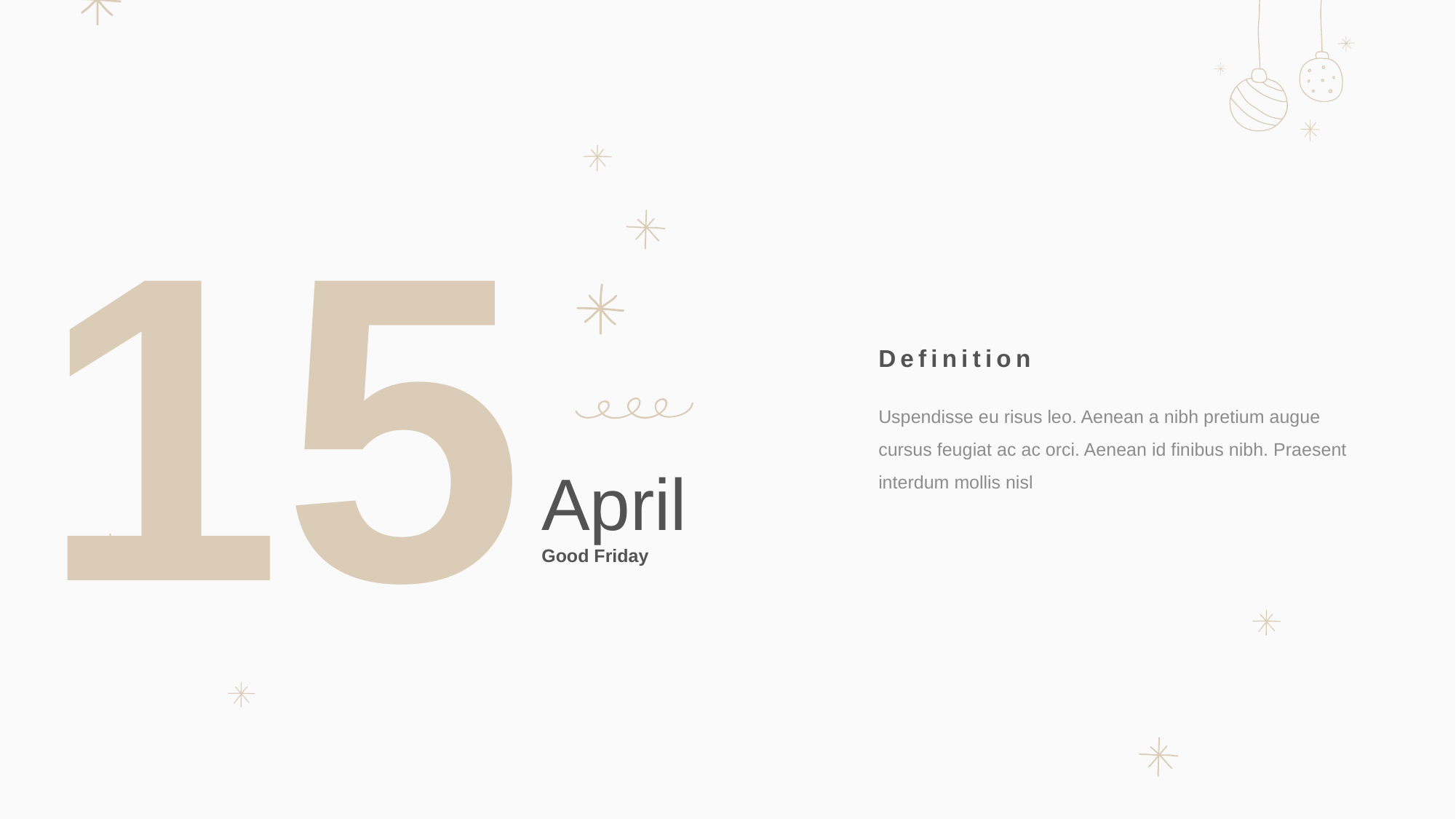

15

Definition
Uspendisse eu risus leo. Aenean a nibh pretium augue cursus feugiat ac ac orci. Aenean id finibus nibh. Praesent interdum mollis nisl

April

Good Friday